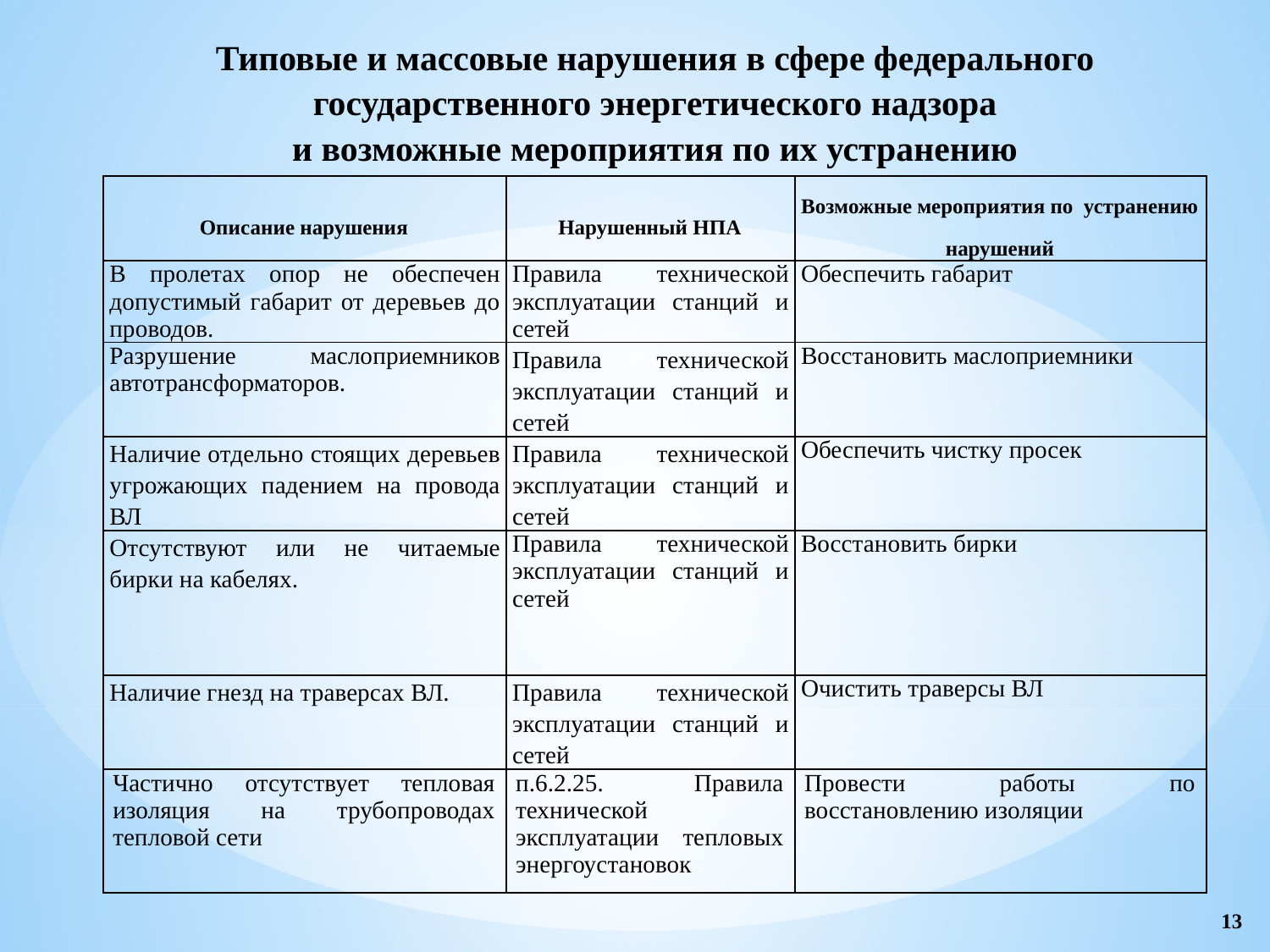

Типовые и массовые нарушения в сфере федерального государственного энергетического надзора
и возможные мероприятия по их устранению
| Описание нарушения | Нарушенный НПА | Возможные мероприятия по устранению нарушений |
| --- | --- | --- |
| В пролетах опор не обеспечен допустимый габарит от деревьев до проводов. | Правила технической эксплуатации станций и сетей | Обеспечить габарит |
| Разрушение маслоприемников автотрансформаторов. | Правила технической эксплуатации станций и сетей | Восстановить маслоприемники |
| Наличие отдельно стоящих деревьев угрожающих падением на провода ВЛ | Правила технической эксплуатации станций и сетей | Обеспечить чистку просек |
| Отсутствуют или не читаемые бирки на кабелях. | Правила технической эксплуатации станций и сетей | Восстановить бирки |
| Наличие гнезд на траверсах ВЛ. | Правила технической эксплуатации станций и сетей | Очистить траверсы ВЛ |
| Частично отсутствует тепловая изоляция на трубопроводах тепловой сети | п.6.2.25. Правила технической эксплуатации тепловых энергоустановок | Провести работы по восстановлению изоляции |
13